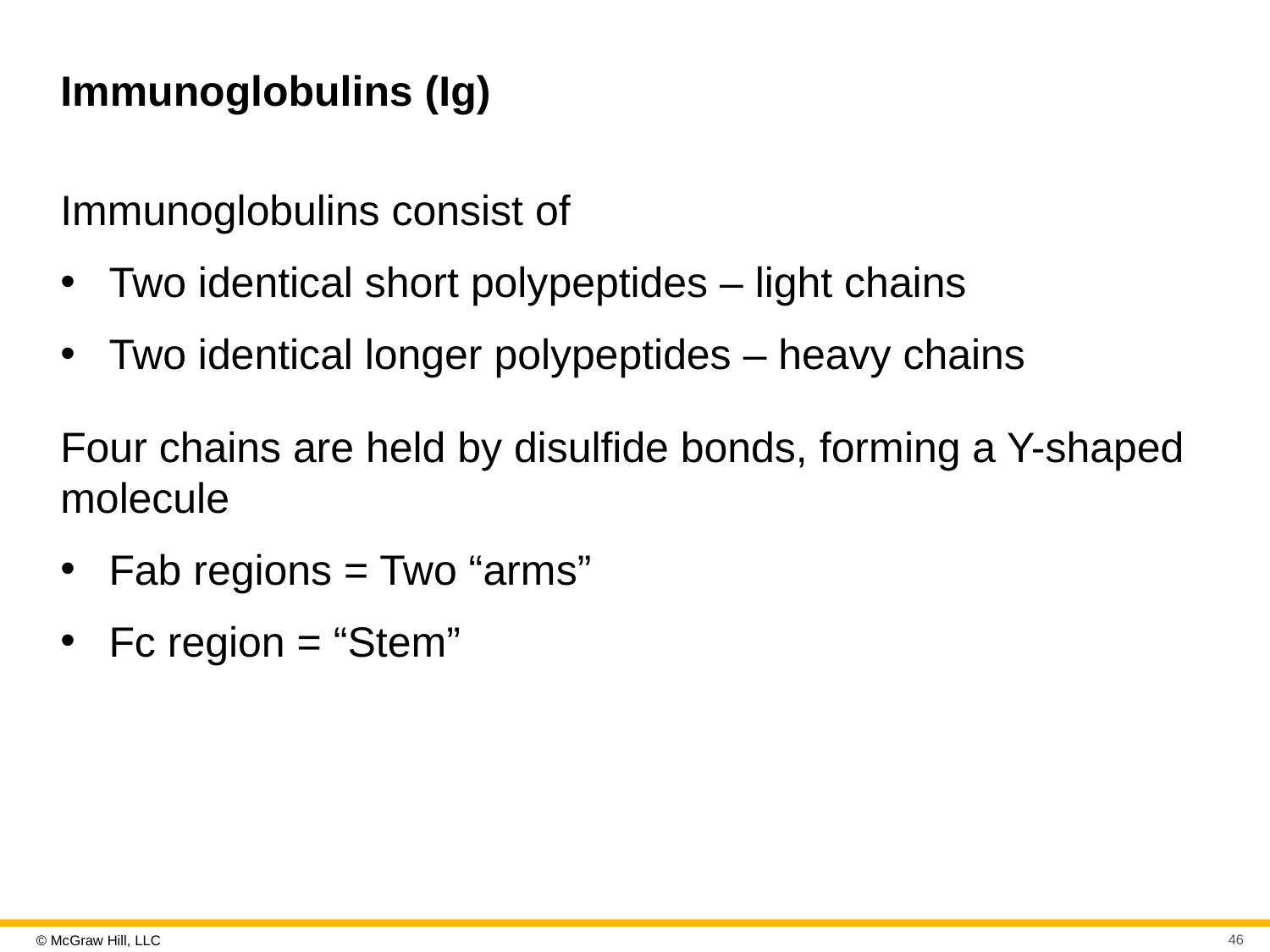

# Immunoglobulins (Ig)
Immunoglobulins consist of
Two identical short polypeptides – light chains
Two identical longer polypeptides – heavy chains
Four chains are held by disulfide bonds, forming a Y-shaped molecule
Fab regions = Two “arms”
Fc region = “Stem”
46